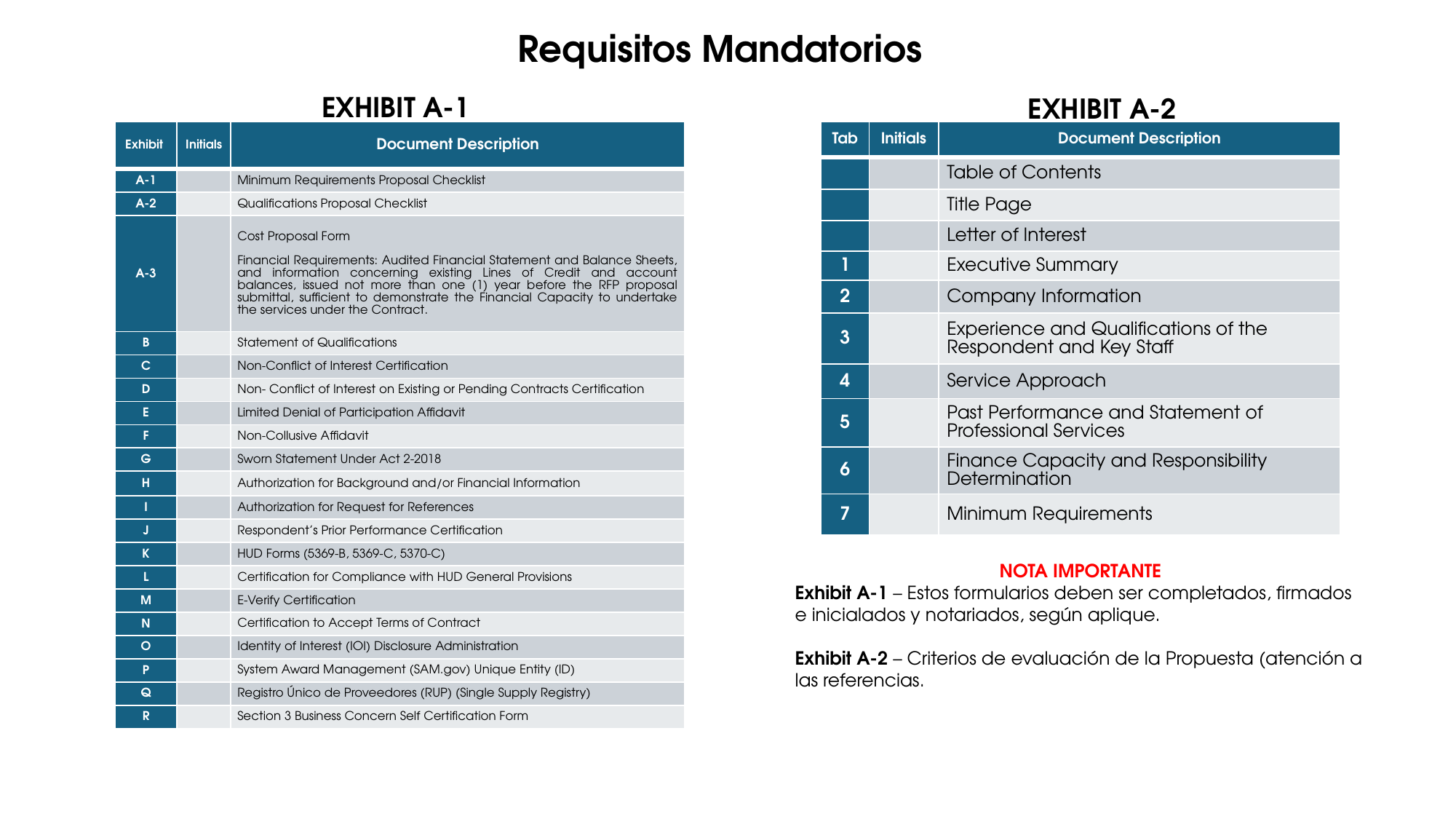

Requisitos Mandatorios
EXHIBIT A-1
EXHIBIT A-2
| Exhibit | Initials | Document Description |
| --- | --- | --- |
| A-1 |  | Minimum Requirements Proposal Checklist |
| A-2 |  | Qualifications Proposal Checklist |
| A-3 |  | Cost Proposal Form Financial Requirements: Audited Financial Statement and Balance Sheets, and information concerning existing Lines of Credit and account balances, issued not more than one (1) year before the RFP proposal submittal, sufficient to demonstrate the Financial Capacity to undertake the services under the Contract. |
| B |  | Statement of Qualifications |
| C |  | Non-Conflict of Interest Certification |
| D |  | Non- Conflict of Interest on Existing or Pending Contracts Certification |
| E |  | Limited Denial of Participation Affidavit |
| F |  | Non-Collusive Affidavit |
| G |  | Sworn Statement Under Act 2-2018 |
| H |  | Authorization for Background and/or Financial Information |
| I |  | Authorization for Request for References |
| J |  | Respondent’s Prior Performance Certification |
| K |  | HUD Forms (5369-B, 5369-C, 5370-C) |
| L |  | Certification for Compliance with HUD General Provisions |
| M |  | E-Verify Certification |
| N |  | Certification to Accept Terms of Contract |
| O |  | Identity of Interest (IOI) Disclosure Administration |
| P |  | System Award Management (SAM.gov) Unique Entity (ID) |
| Q |  | Registro Único de Proveedores (RUP) (Single Supply Registry) |
| R |  | Section 3 Business Concern Self Certification Form |
| Tab | Initials | Document Description |
| --- | --- | --- |
|  |  | Table of Contents |
|  |  | Title Page |
|  |  | Letter of Interest |
| 1 |  | Executive Summary |
| 2 |  | Company Information |
| 3 |  | Experience and Qualifications of the Respondent and Key Staff |
| 4 |  | Service Approach |
| 5 |  | Past Performance and Statement of Professional Services |
| 6 |  | Finance Capacity and Responsibility Determination |
| 7 |  | Minimum Requirements |
NOTA IMPORTANTE
Exhibit A-1 – Estos formularios deben ser completados, firmados e inicialados y notariados, según aplique.

Exhibit A-2 – Criterios de evaluación de la Propuesta (atención a las referencias.